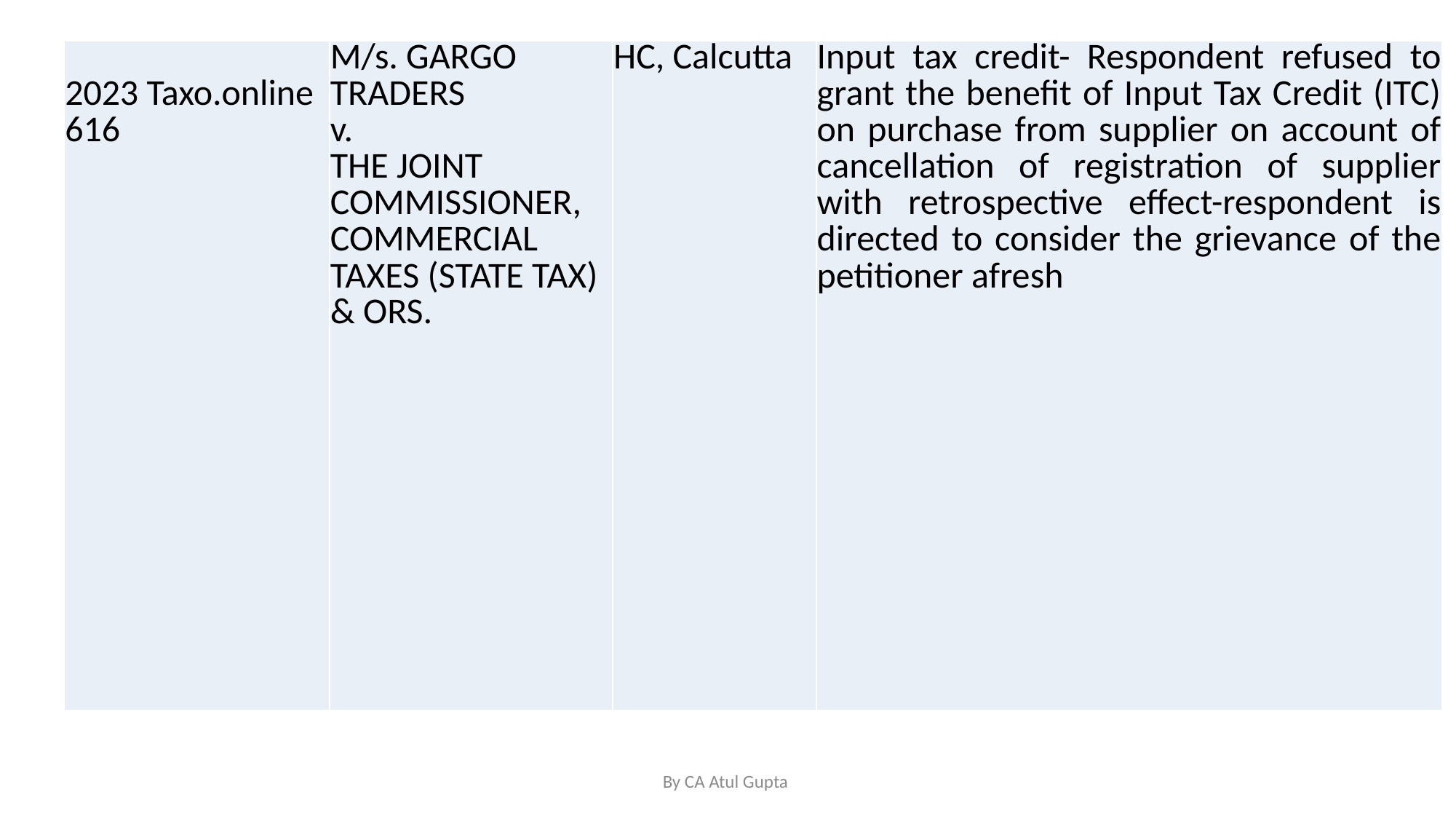

| 2023 Taxo.online 616 | M/s. GARGO TRADERS v. THE JOINT COMMISSIONER, COMMERCIAL TAXES (STATE TAX) & ORS. | HC, Calcutta | Input tax credit- Respondent refused to grant the benefit of Input Tax Credit (ITC) on purchase from supplier on account of cancellation of registration of supplier with retrospective effect-respondent is directed to consider the grievance of the petitioner afresh |
| --- | --- | --- | --- |
By CA Atul Gupta